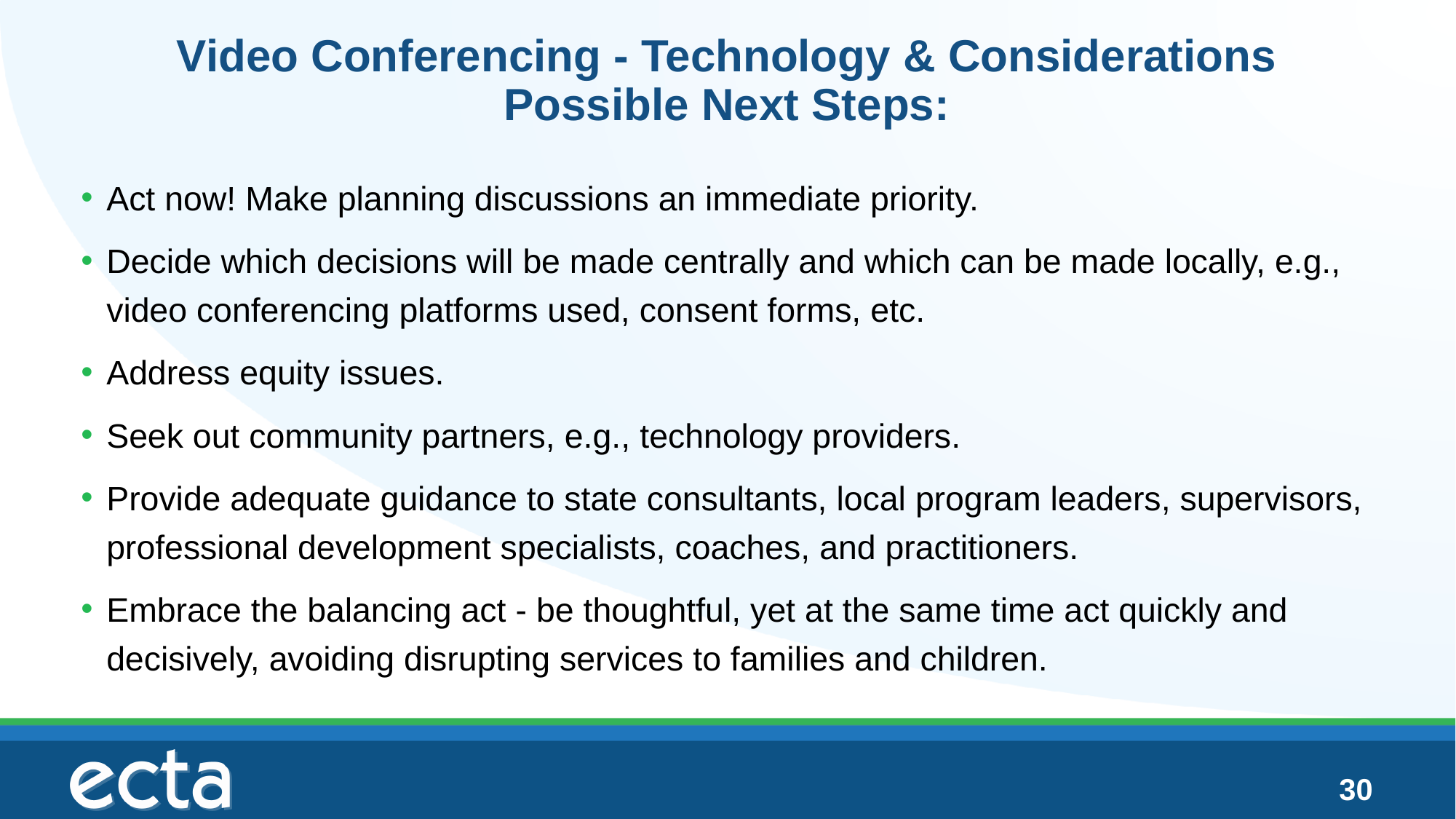

# Video Conferencing - Technology & Considerations Possible Next Steps:
Act now! Make planning discussions an immediate priority.
Decide which decisions will be made centrally and which can be made locally, e.g., video conferencing platforms used, consent forms, etc.
Address equity issues.
Seek out community partners, e.g., technology providers.
Provide adequate guidance to state consultants, local program leaders, supervisors, professional development specialists, coaches, and practitioners.
Embrace the balancing act - be thoughtful, yet at the same time act quickly and decisively, avoiding disrupting services to families and children.
30